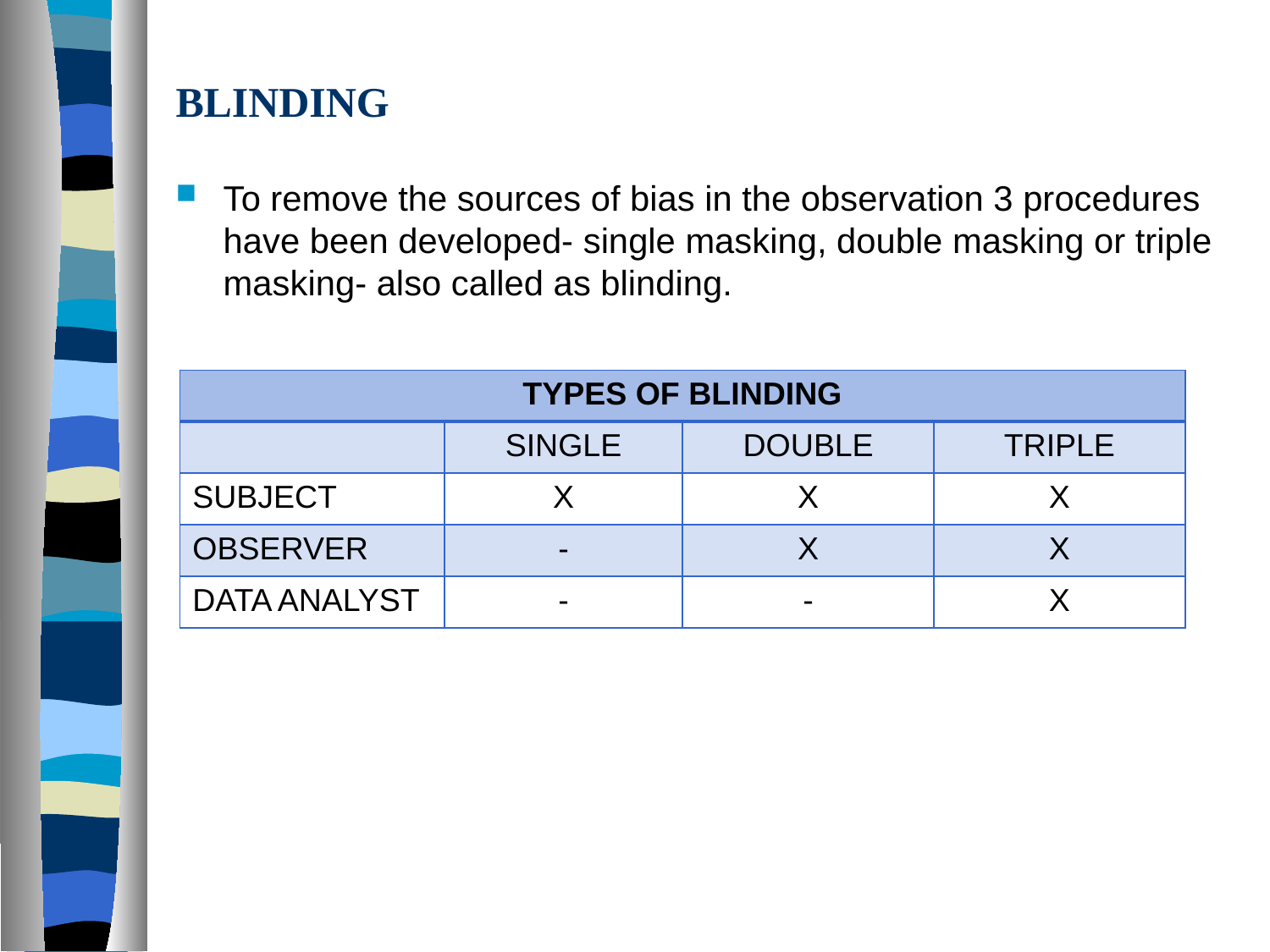

# BLINDING
To remove the sources of bias in the observation 3 procedures have been developed- single masking, double masking or triple masking- also called as blinding.

| TYPES OF BLINDING |  |  |  |
| --- | --- | --- | --- |
|  | SINGLE | DOUBLE | TRIPLE |
| SUBJECT | X | X | X |
| OBSERVER | - | X | X |
| DATA ANALYST | - | - | X |